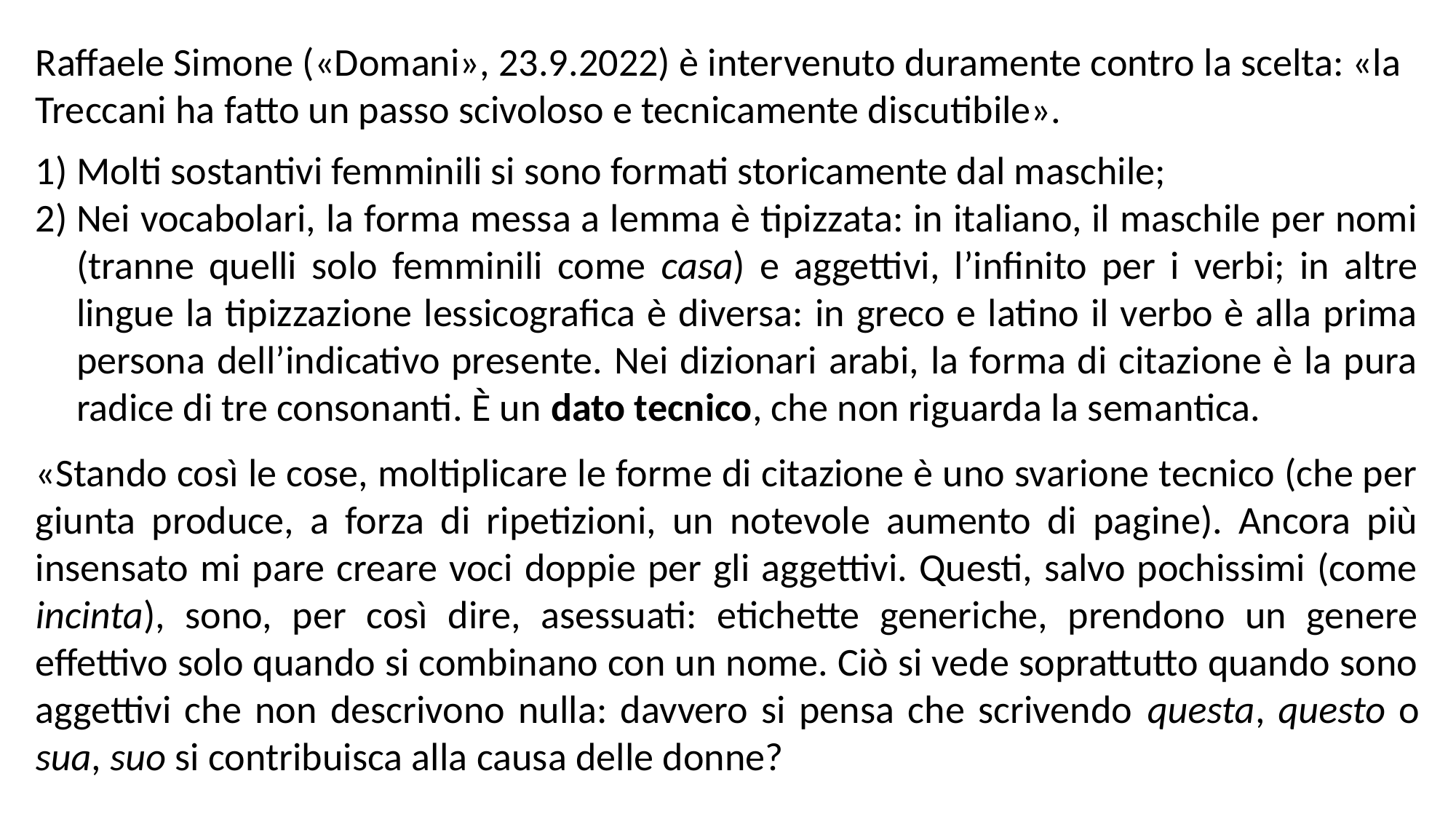

Raffaele Simone («Domani», 23.9.2022) è intervenuto duramente contro la scelta: «la Treccani ha fatto un passo scivoloso e tecnicamente discutibile».

Molti sostantivi femminili si sono formati storicamente dal maschile;
Nei vocabolari, la forma messa a lemma è tipizzata: in italiano, il maschile per nomi (tranne quelli solo femminili come casa) e aggettivi, l’infinito per i verbi; in altre lingue la tipizzazione lessicografica è diversa: in greco e latino il verbo è alla prima persona dell’indicativo presente. Nei dizionari arabi, la forma di citazione è la pura radice di tre consonanti. È un dato tecnico, che non riguarda la semantica.

«Stando così le cose, moltiplicare le forme di citazione è uno svarione tecnico (che per giunta produce, a forza di ripetizioni, un notevole aumento di pagine). Ancora più insensato mi pare creare voci doppie per gli aggettivi. Questi, salvo pochissimi (come incinta), sono, per così dire, asessuati: etichette generiche, prendono un genere effettivo solo quando si combinano con un nome. Ciò si vede soprattutto quando sono aggettivi che non descrivono nulla: davvero si pensa che scrivendo questa, questo o sua, suo si contribuisca alla causa delle donne?